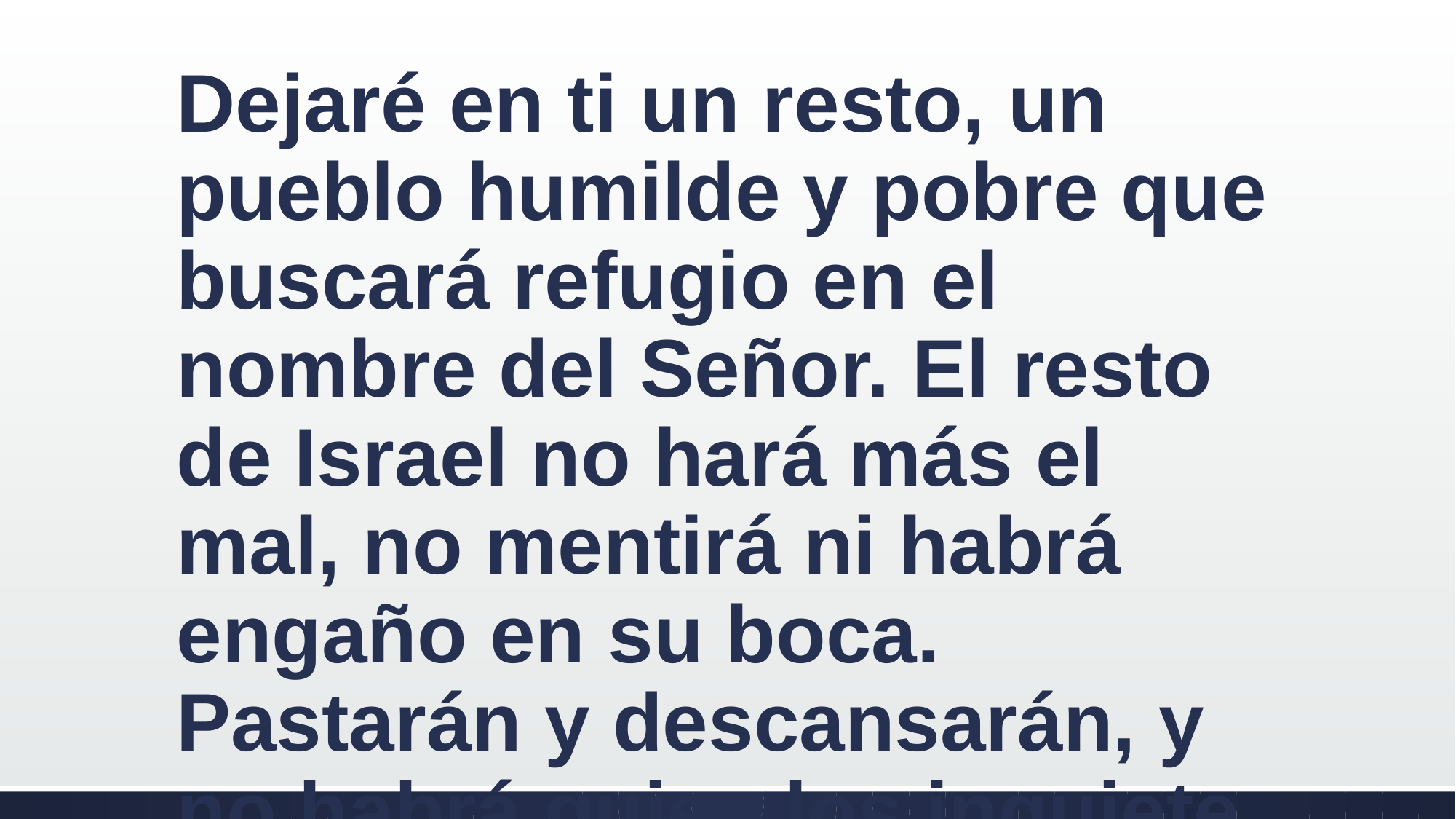

#
Dejaré en ti un resto, un pueblo humilde y pobre que buscará refugio en el nombre del Señor. El resto de Israel no hará más el mal, no mentirá ni habrá engaño en su boca. Pastarán y descansarán, y no habrá quien los inquiete.